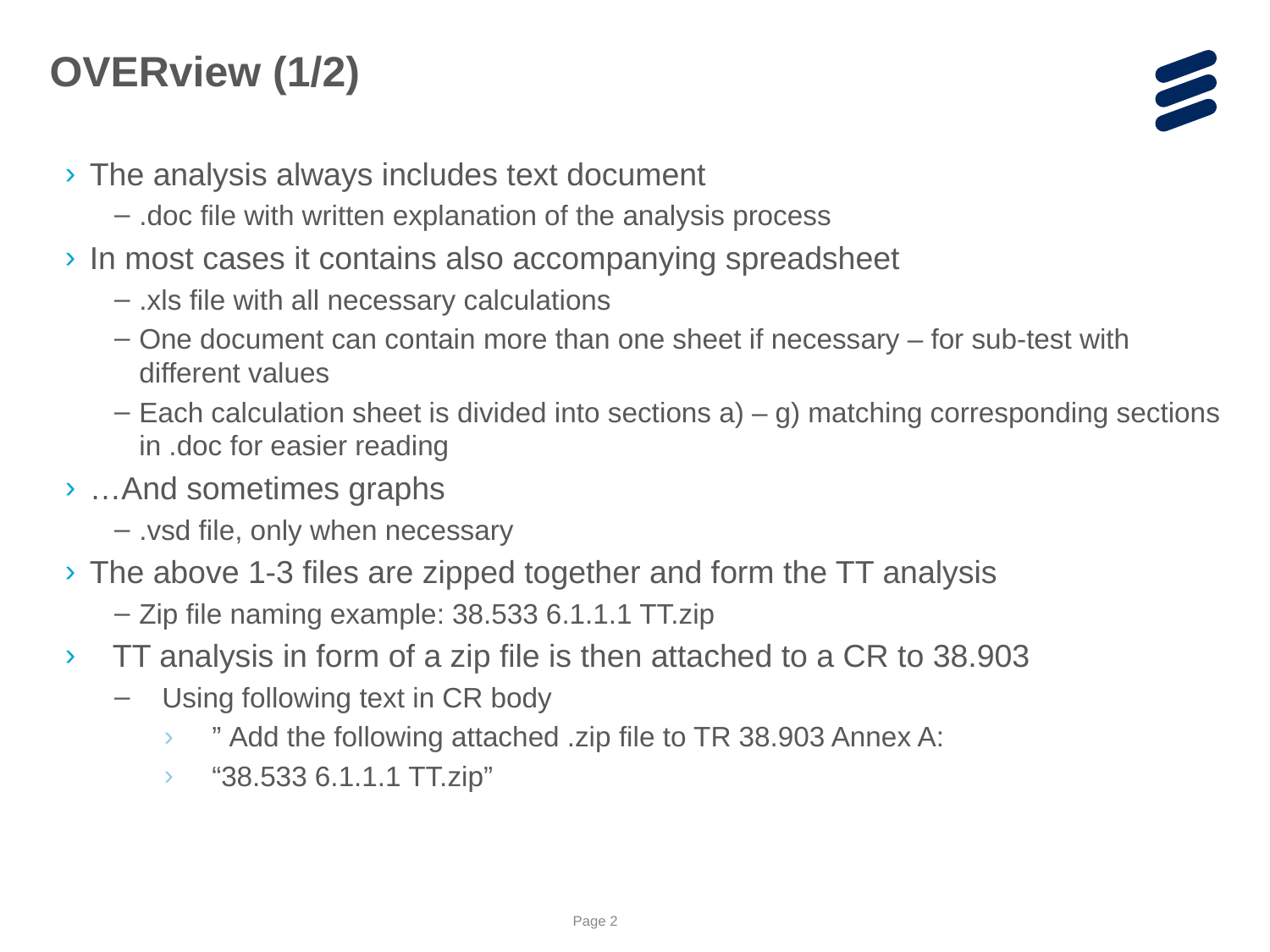

OVERview (1/2)
The analysis always includes text document
.doc file with written explanation of the analysis process
In most cases it contains also accompanying spreadsheet
.xls file with all necessary calculations
One document can contain more than one sheet if necessary – for sub-test with different values
Each calculation sheet is divided into sections a) – g) matching corresponding sections in .doc for easier reading
…And sometimes graphs
.vsd file, only when necessary
The above 1-3 files are zipped together and form the TT analysis
Zip file naming example: 38.533 6.1.1.1 TT.zip
TT analysis in form of a zip file is then attached to a CR to 38.903
Using following text in CR body
” Add the following attached .zip file to TR 38.903 Annex A:
“38.533 6.1.1.1 TT.zip”